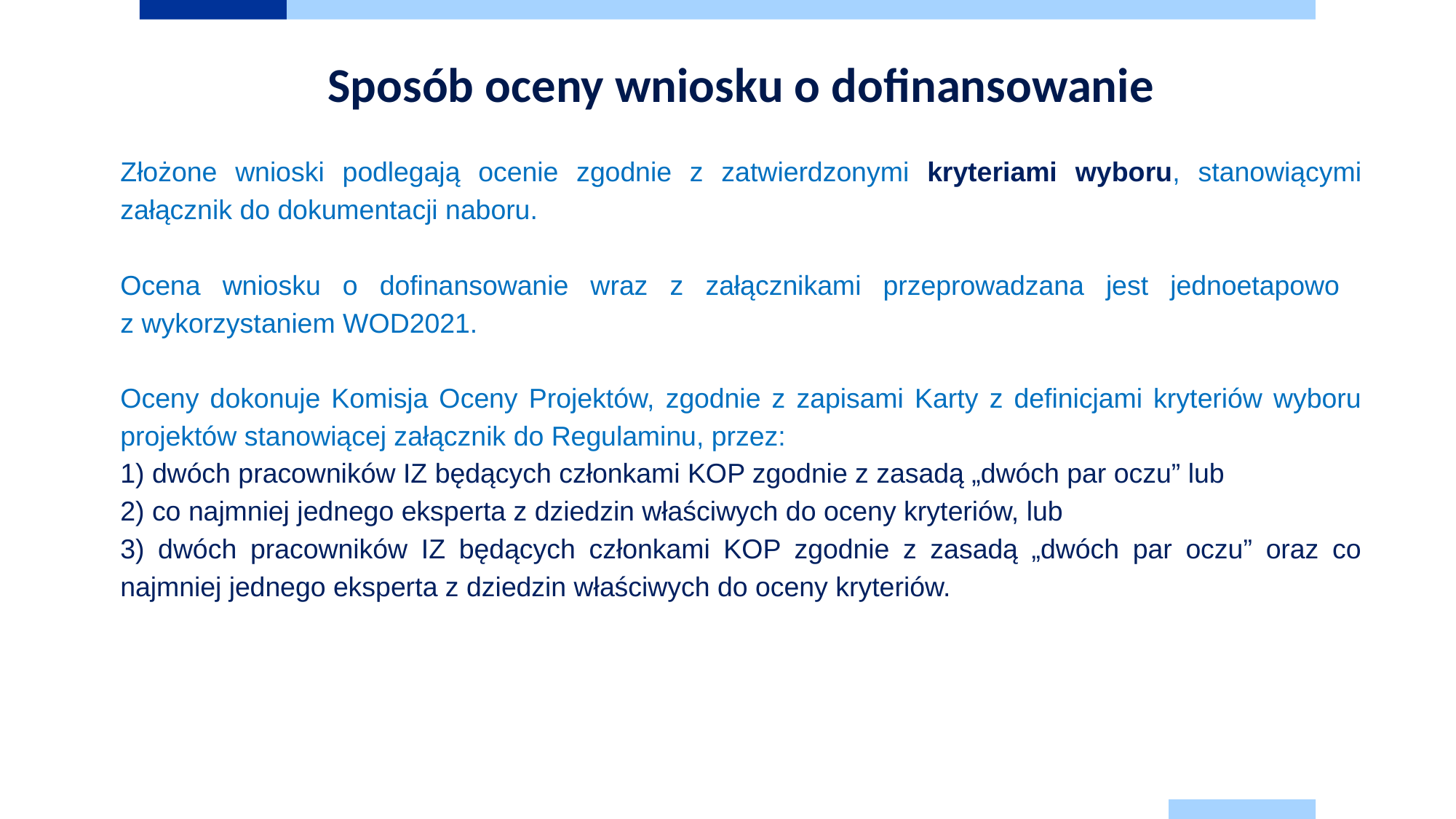

Sposób oceny wniosku o dofinansowanie
Złożone wnioski podlegają ocenie zgodnie z zatwierdzonymi kryteriami wyboru, stanowiącymi załącznik do dokumentacji naboru.

Ocena wniosku o dofinansowanie wraz z załącznikami przeprowadzana jest jednoetapowo
z wykorzystaniem WOD2021.

Oceny dokonuje Komisja Oceny Projektów, zgodnie z zapisami Karty z definicjami kryteriów wyboru projektów stanowiącej załącznik do Regulaminu, przez:
1) dwóch pracowników IZ będących członkami KOP zgodnie z zasadą „dwóch par oczu” lub
2) co najmniej jednego eksperta z dziedzin właściwych do oceny kryteriów, lub
3) dwóch pracowników IZ będących członkami KOP zgodnie z zasadą „dwóch par oczu” oraz co najmniej jednego eksperta z dziedzin właściwych do oceny kryteriów.